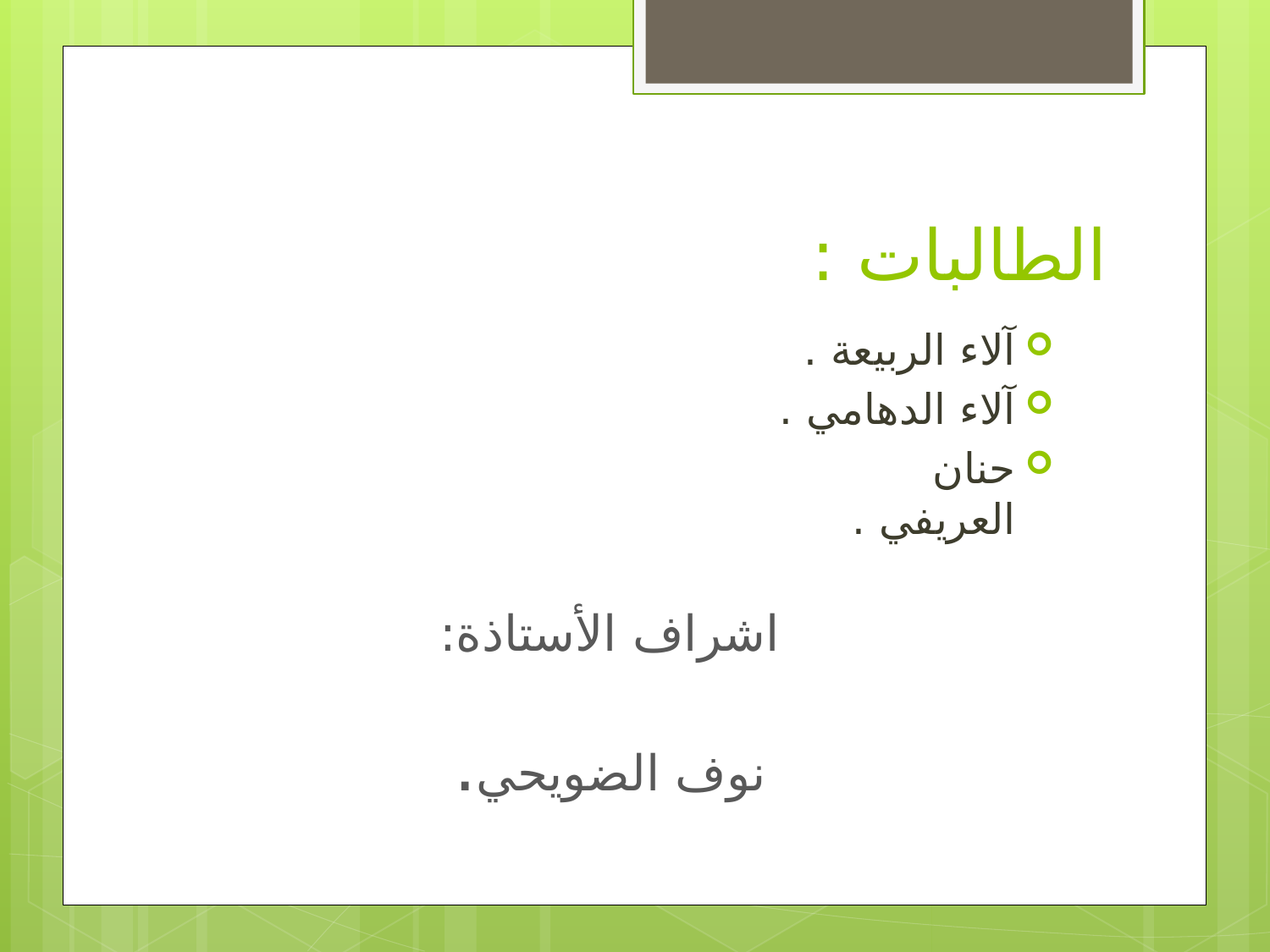

# الطالبات :
آلاء الربيعة .
آلاء الدهامي .
حنان العريفي .
اشراف الأستاذة:
نوف الضويحي.